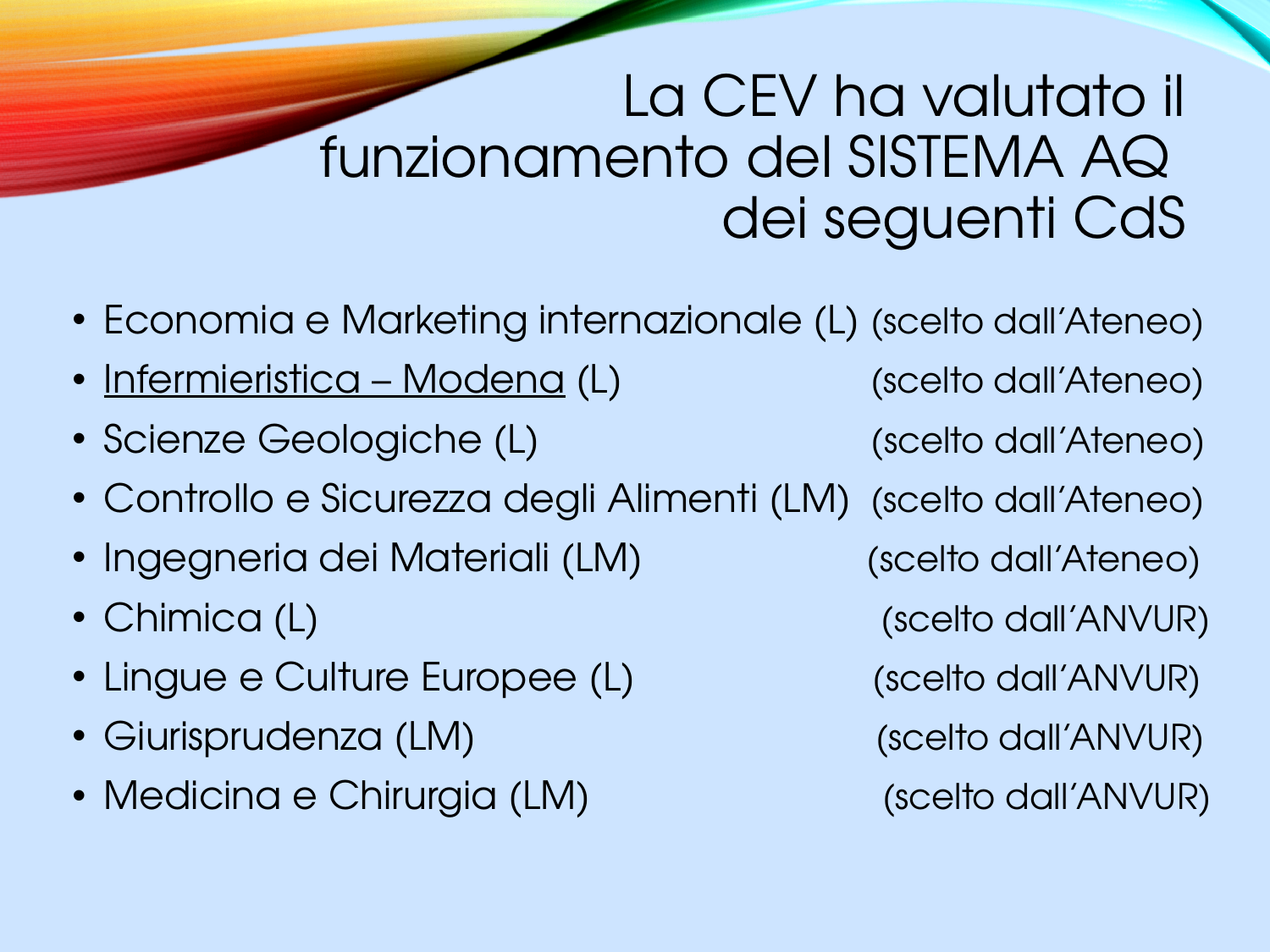

# La CEV ha valutato il funzionamento del sistema AQ dei seguenti CdS
Economia e Marketing internazionale (L) (scelto dall’Ateneo)
Infermieristica – Modena (L)                       (scelto dall’Ateneo)
Scienze Geologiche (L)                                  (scelto dall’Ateneo)
Controllo e Sicurezza degli Alimenti (LM)  (scelto dall’Ateneo)
Ingegneria dei Materiali (LM)                       (scelto dall’Ateneo)
Chimica (L)                                                    (scelto dall’ANVUR)
Lingue e Culture Europee (L)                      (scelto dall’ANVUR)
Giurisprudenza (LM)                                     (scelto dall’ANVUR)
Medicina e Chirurgia (LM)                           (scelto dall’ANVUR)